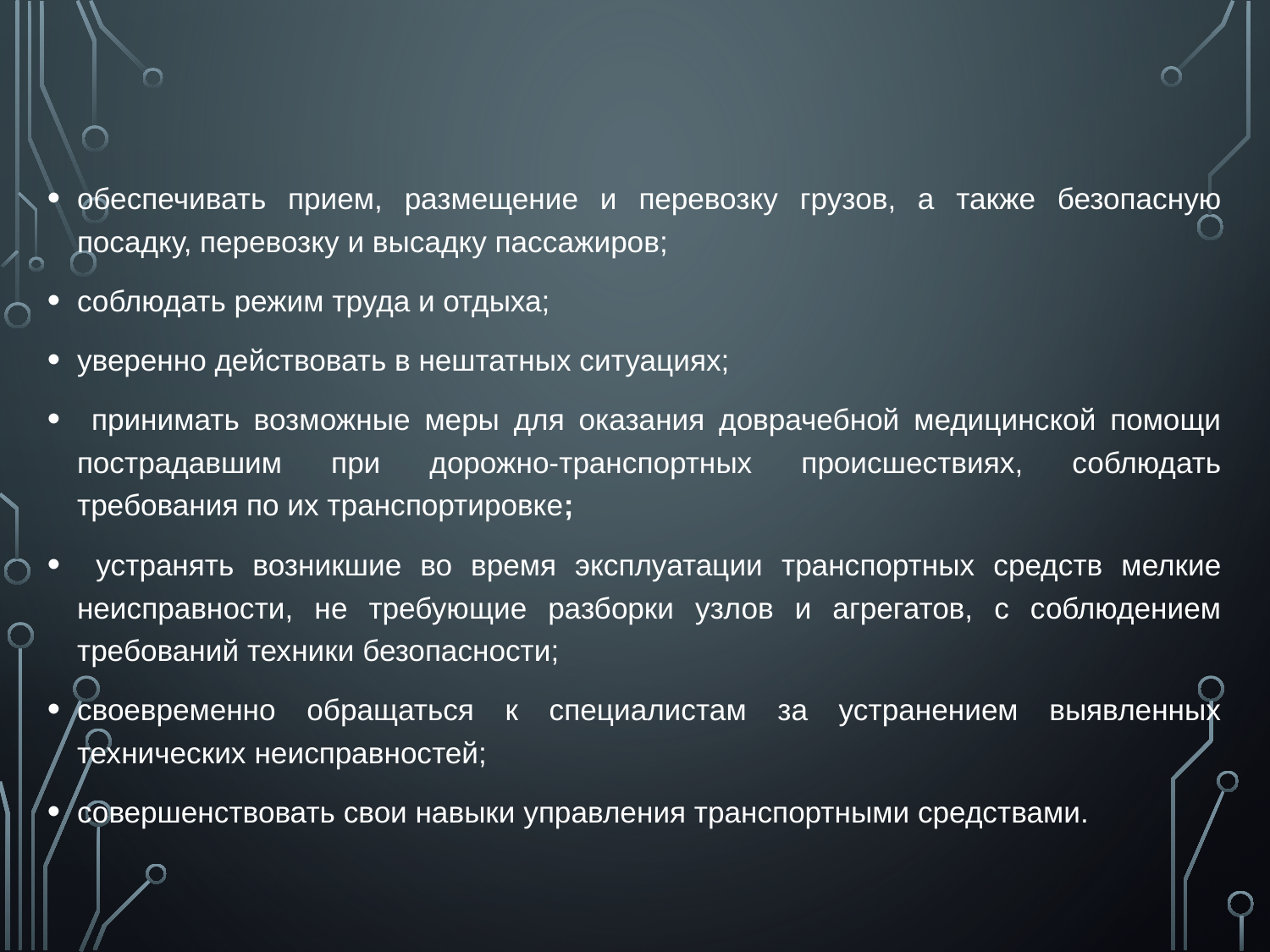

обеспечивать прием, размещение и перевозку грузов, а также безопасную посадку, перевозку и высадку пассажиров;
соблюдать режим труда и отдыха;
уверенно действовать в нештатных ситуациях;
 принимать возможные меры для оказания доврачебной медицинской помощи пострадавшим при дорожно-транспортных происшествиях, соблюдать требования по их транспортировке;
 устранять возникшие во время эксплуатации транспортных средств мелкие неисправности, не требующие разборки узлов и агрегатов, с соблюдением требований техники безопасности;
своевременно обращаться к специалистам за устранением выявленных технических неисправностей;
совершенствовать свои навыки управления транспортными средствами.